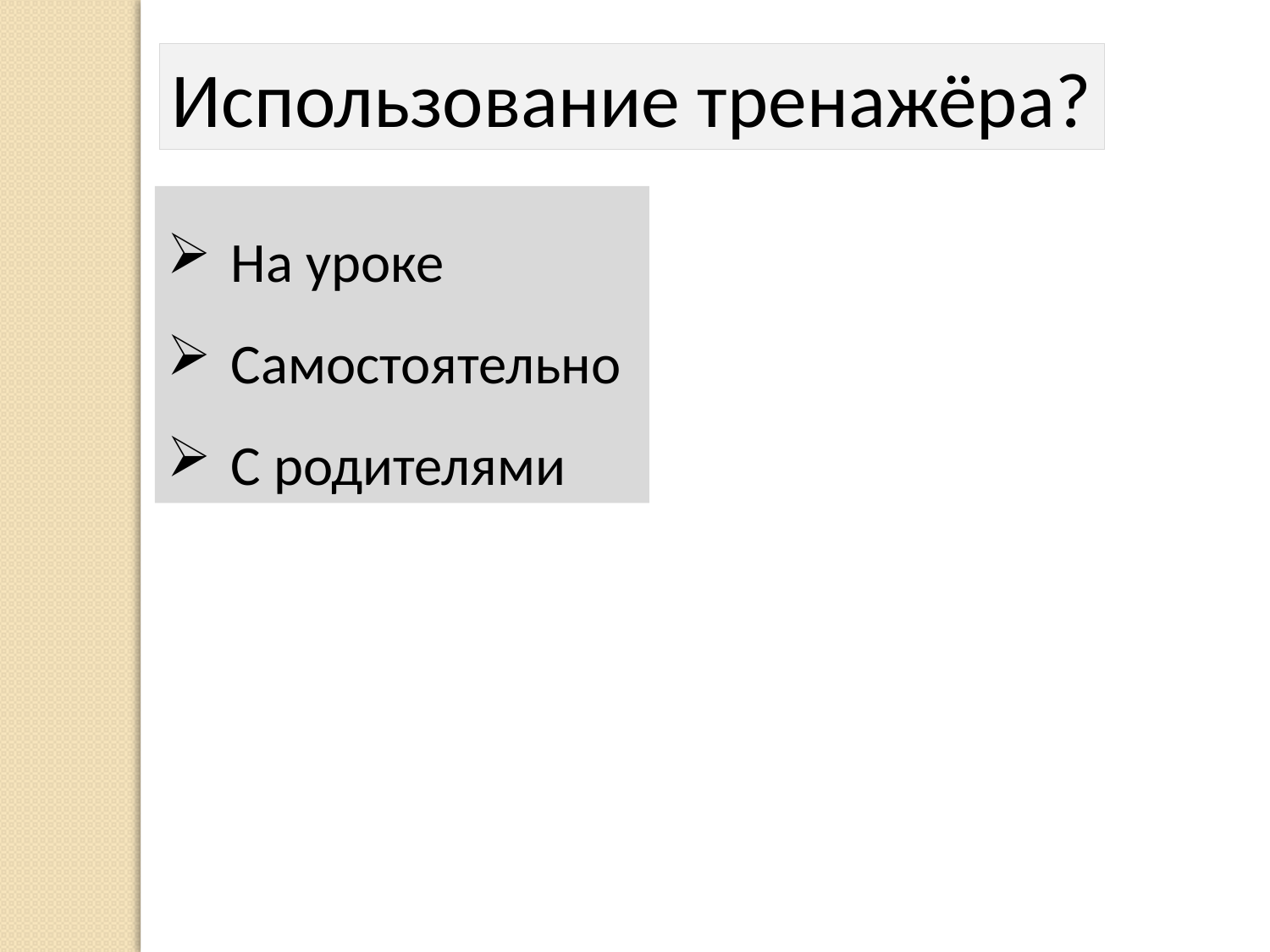

Использование тренажёра?
На уроке
Самостоятельно
С родителями